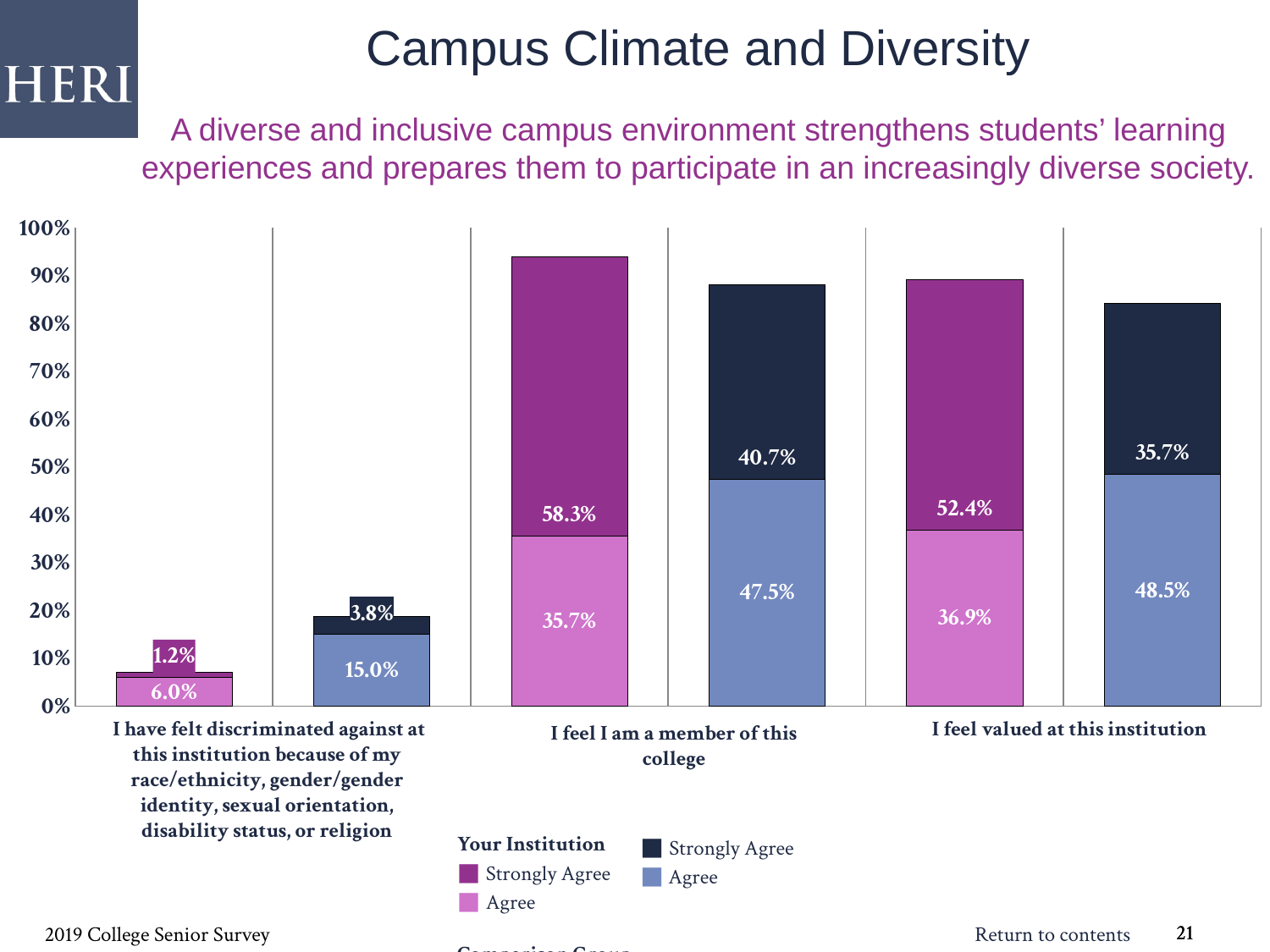

Campus Climate and Diversity

A diverse and inclusive campus environment strengthens students’ learning experiences and prepares them to participate in an increasingly diverse society.

### Chart

| Category | agree | strongly agree |
|---|---|---|
| I have felt discriminated against at this institution because of my race/ethnicity, gender, sexual orientation, or religious affiliation | 0.06 | 0.012 |
| comp | 0.15 | 0.038 |
| I feel I am a member of this college | 0.357 | 0.583 |
| comp | 0.475 | 0.407 |
| I feel valued at this institution | 0.369 | 0.524 |
| comp | 0.485 | 0.357 |
 I have felt discriminated against at this institution because of my race/ethnicity, gender/gender identity, sexual orientation, disability status, or religion
I feel valued at this institution
I feel I am a member of this college
Your Institution
■ Strongly Agree
■ Agree

Comparison Group
■ Strongly Agree
■ Agree

2019 College Senior Survey
21
21